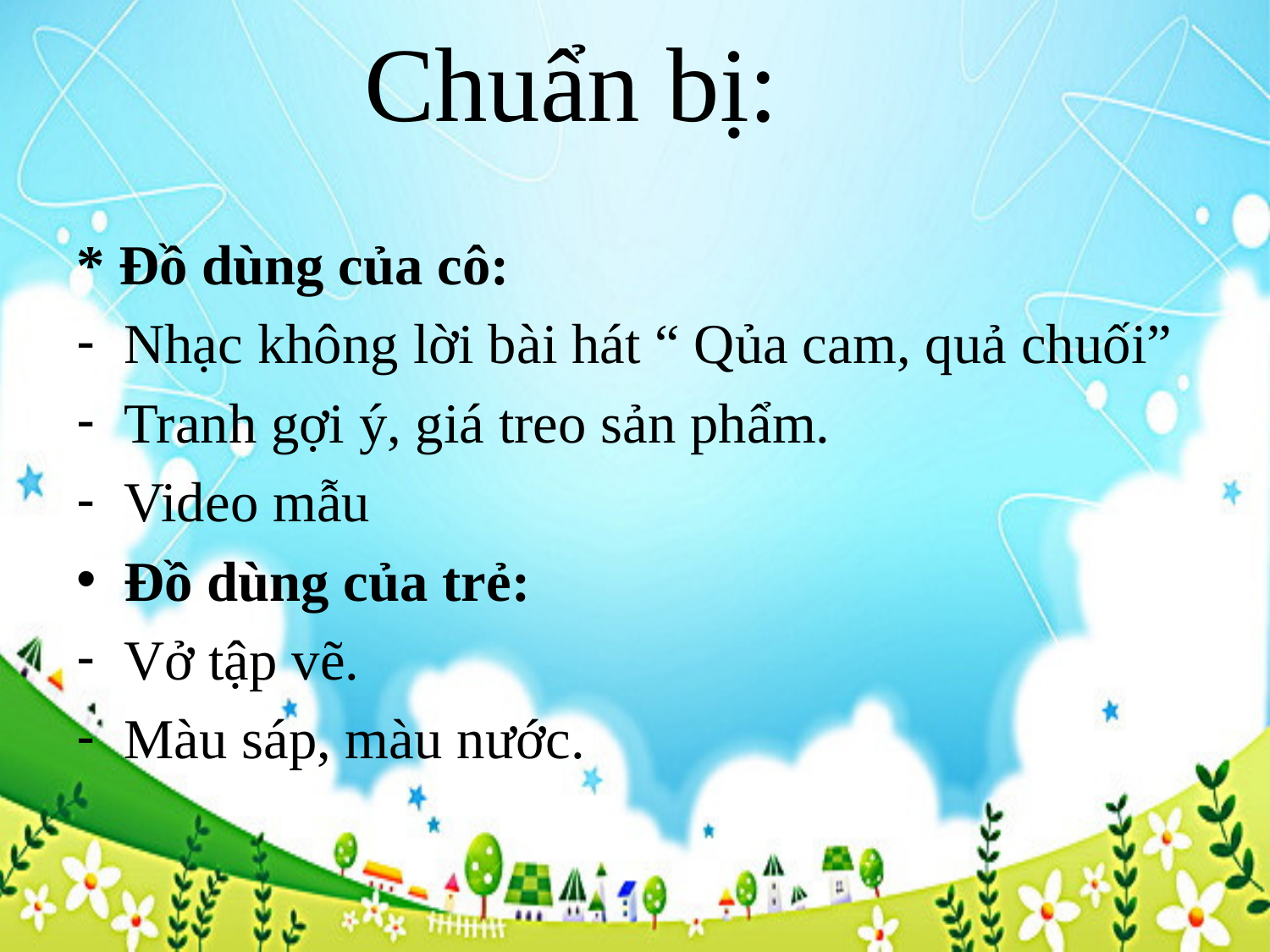

# Chuẩn bị:
* Đồ dùng của cô:
Nhạc không lời bài hát “ Qủa cam, quả chuối”
Tranh gợi ý, giá treo sản phẩm.
Video mẫu
Đồ dùng của trẻ:
Vở tập vẽ.
Màu sáp, màu nước.